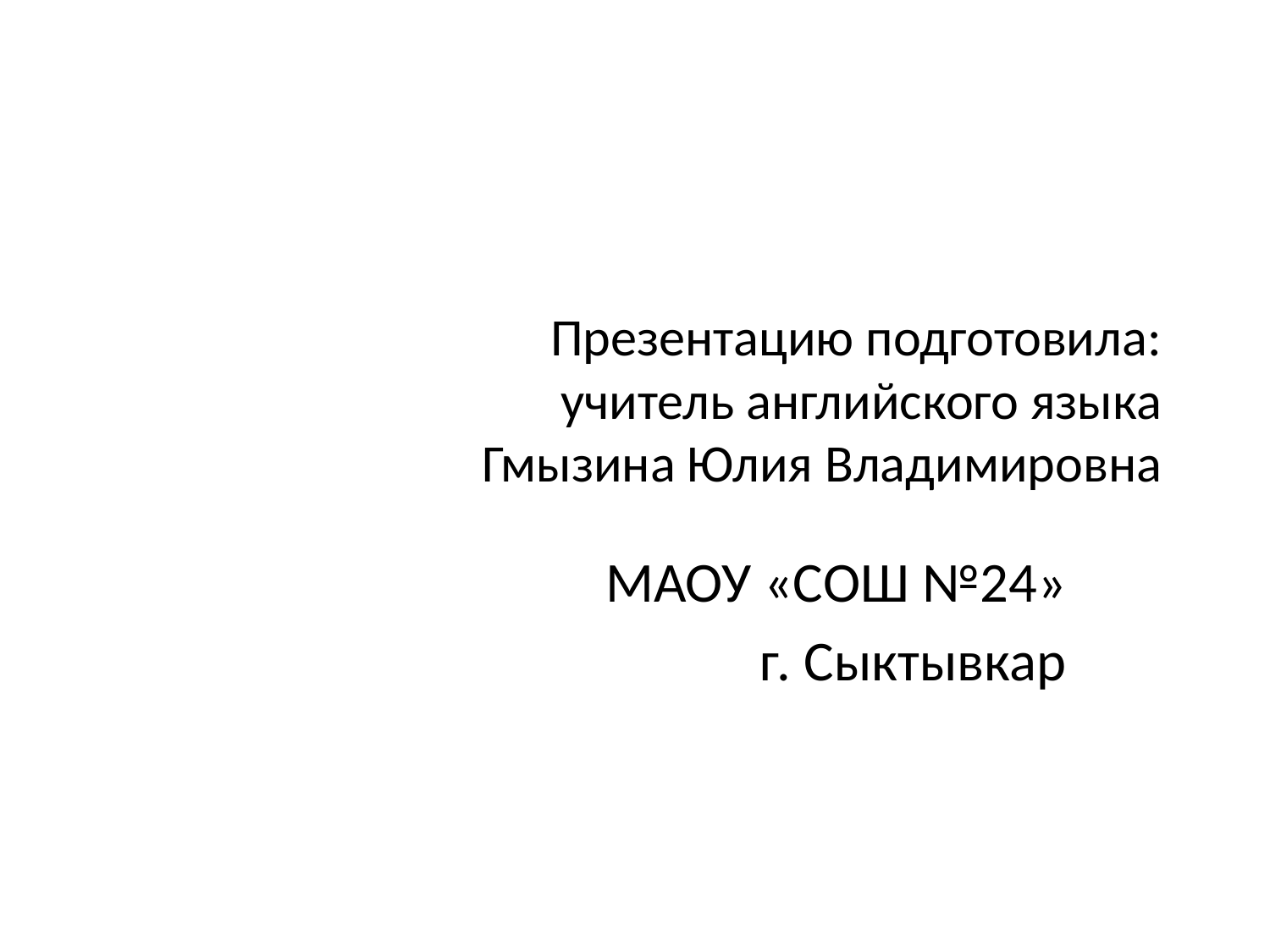

# Презентацию подготовила: учитель английского языка Гмызина Юлия Владимировна
МАОУ «СОШ №24»
 г. Сыктывкар